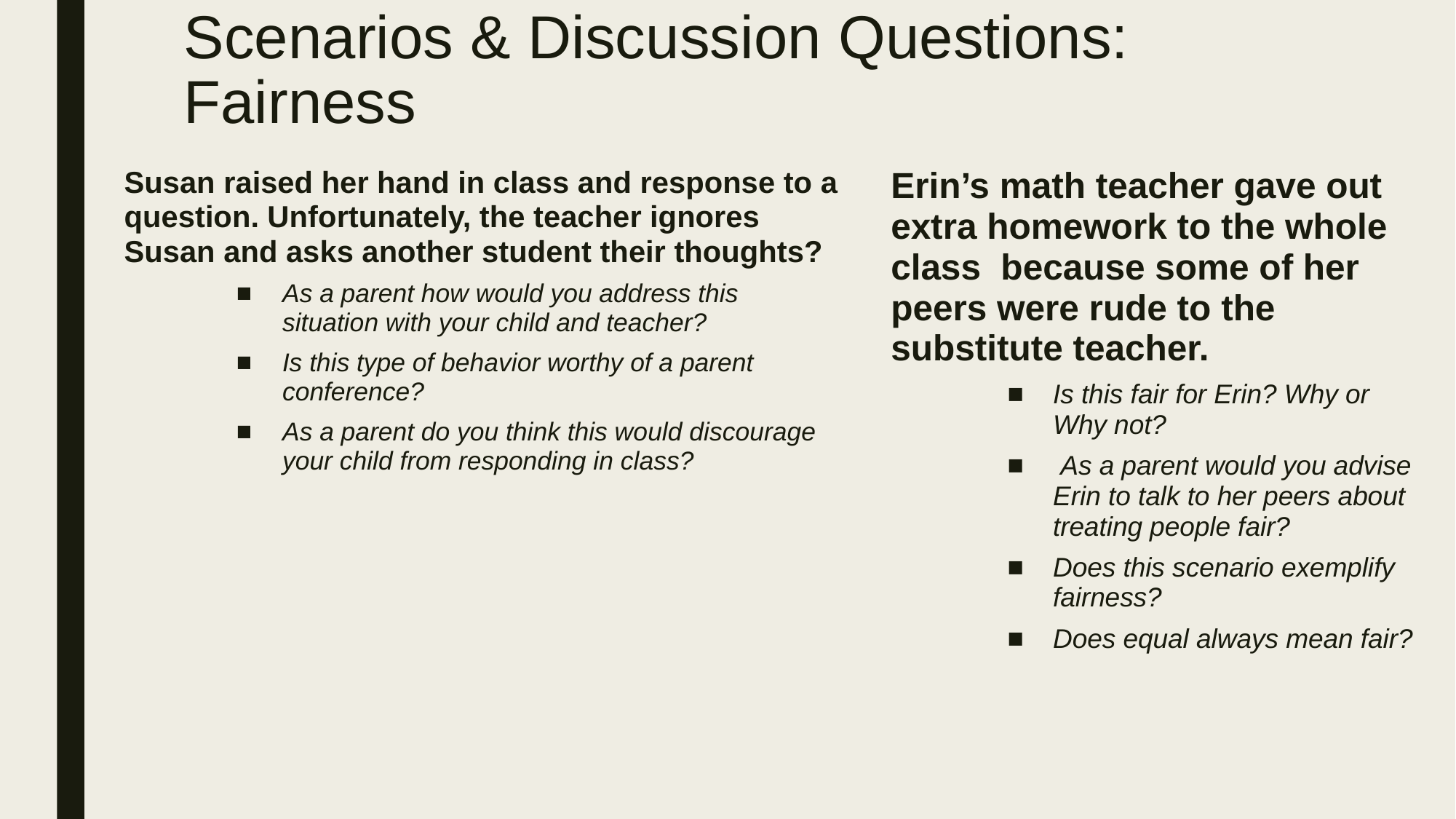

# Scenarios & Discussion Questions: Fairness
Susan raised her hand in class and response to a question. Unfortunately, the teacher ignores Susan and asks another student their thoughts?
As a parent how would you address this situation with your child and teacher?
Is this type of behavior worthy of a parent conference?
As a parent do you think this would discourage your child from responding in class?

Erin’s math teacher gave out extra homework to the whole class  because some of her peers were rude to the substitute teacher.
Is this fair for Erin? Why or Why not?
 As a parent would you advise  Erin to talk to her peers about treating people fair?
Does this scenario exemplify fairness?
Does equal always mean fair?